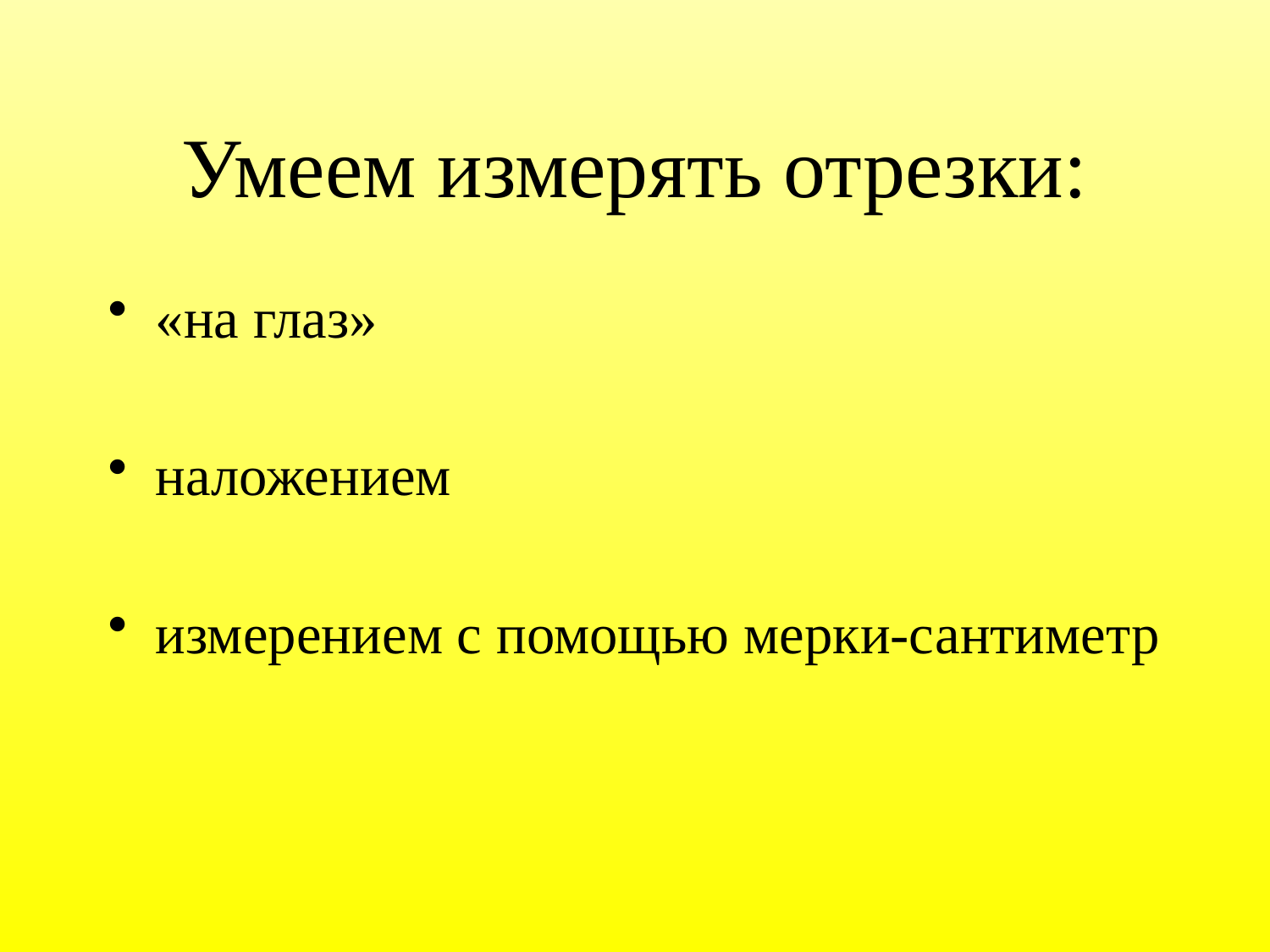

# Умеем измерять отрезки:
«на глаз»

наложением

измерением с помощью мерки-сантиметр